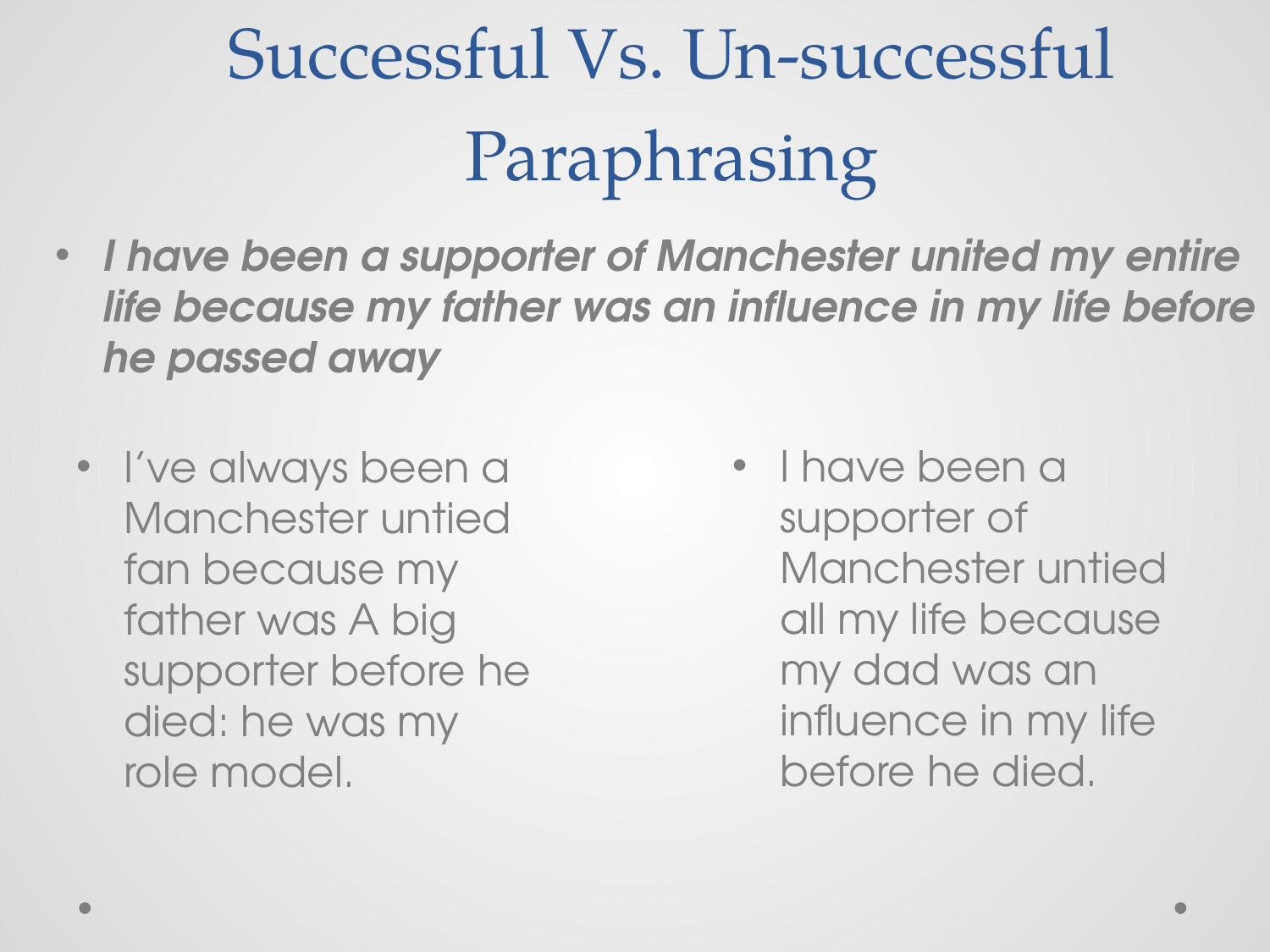

# Successful Vs. Un-successful Paraphrasing
I have been a supporter of Manchester united my entire life because my father was an influence in my life before he passed away
I have been a supporter of Manchester untied all my life because my dad was an influence in my life before he died.
I’ve always been a Manchester untied fan because my father was A big supporter before he died: he was my role model.